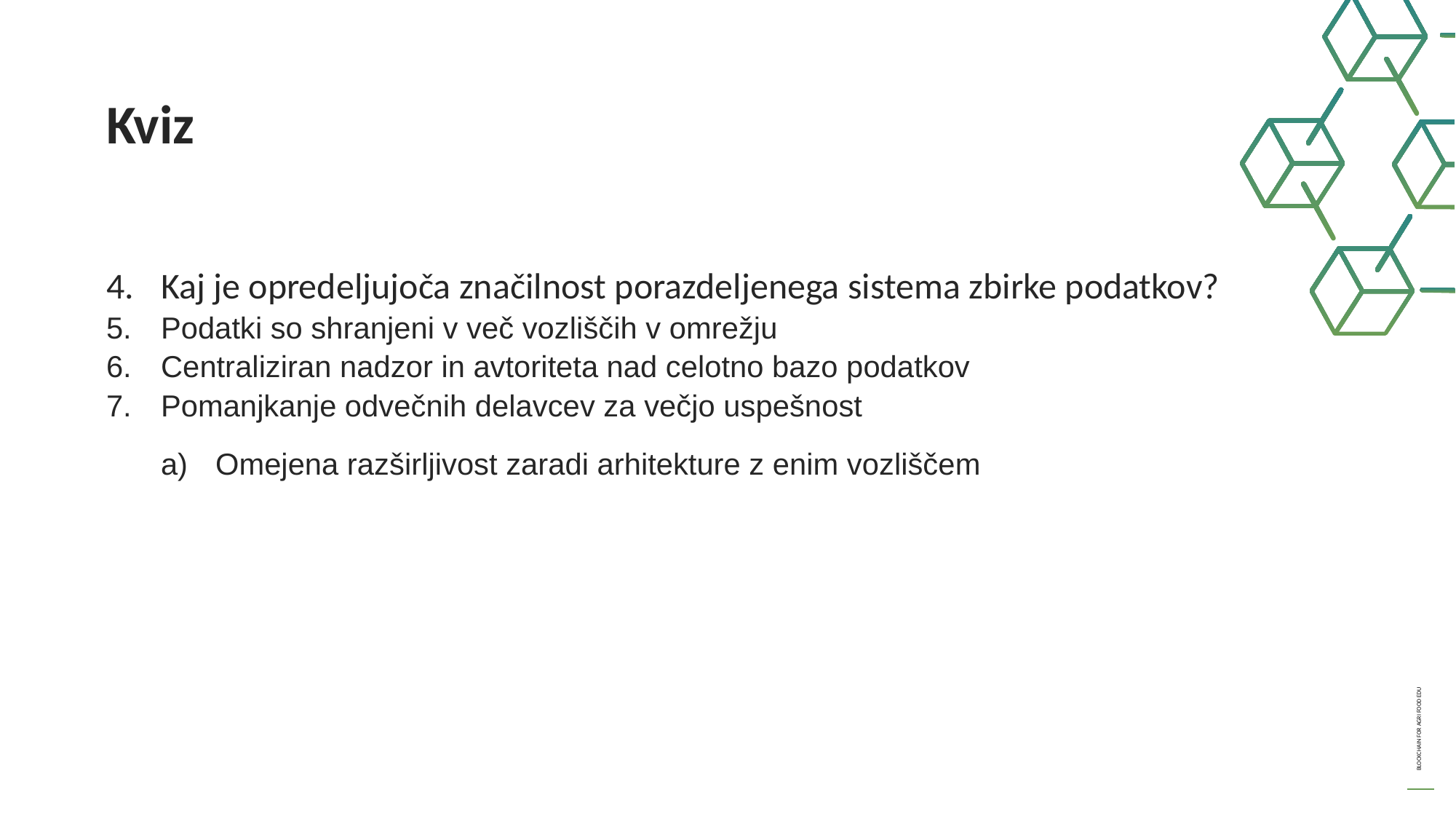

Kviz
Kaj je opredeljujoča značilnost porazdeljenega sistema zbirke podatkov?
Podatki so shranjeni v več vozliščih v omrežju
Centraliziran nadzor in avtoriteta nad celotno bazo podatkov
Pomanjkanje odvečnih delavcev za večjo uspešnost
Omejena razširljivost zaradi arhitekture z enim vozliščem